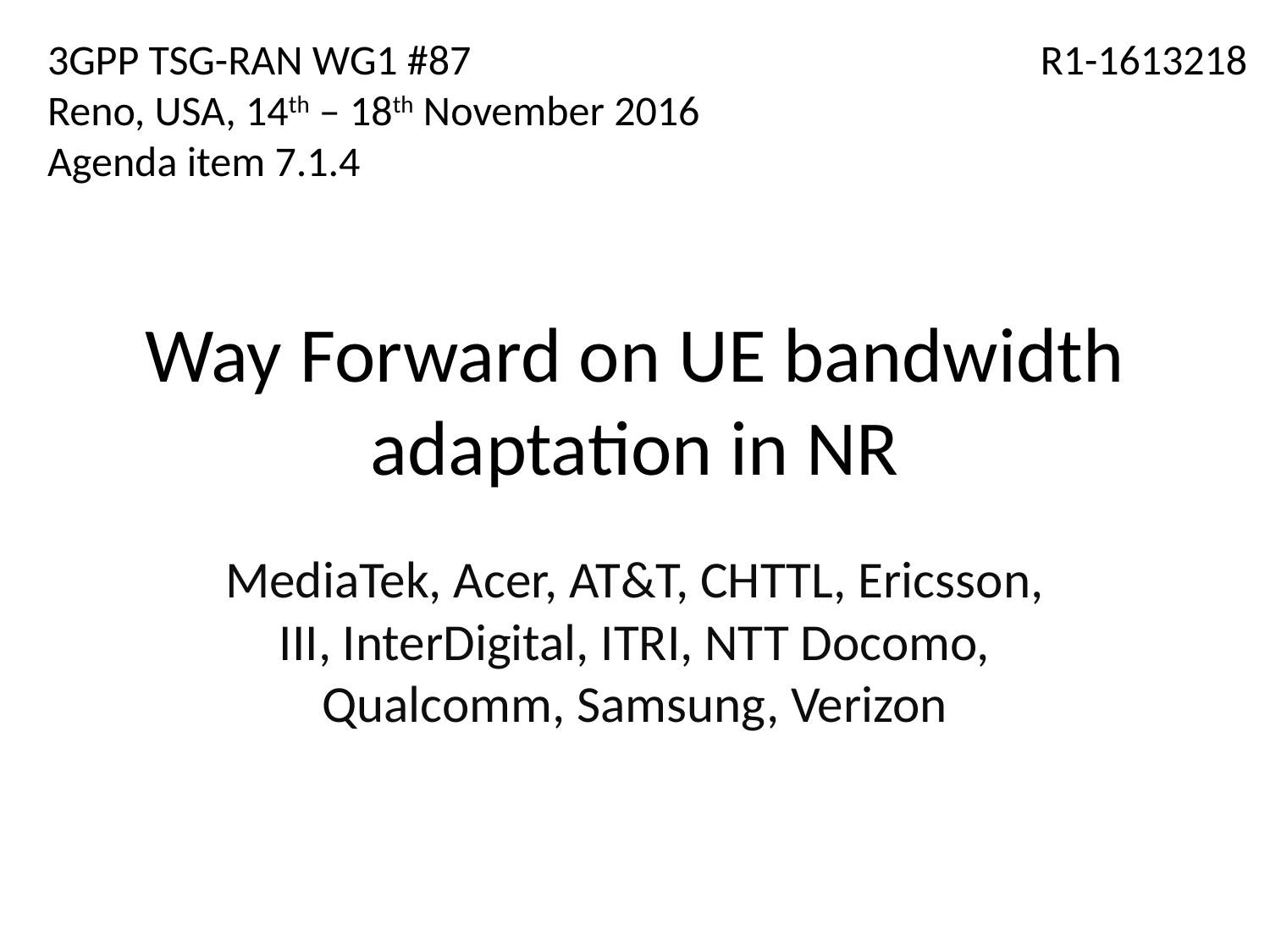

3GPP TSG-RAN WG1 #87
Reno, USA, 14th – 18th November 2016
Agenda item 7.1.4
R1-1613218
# Way Forward on UE bandwidth adaptation in NR
MediaTek, Acer, AT&T, CHTTL, Ericsson, III, InterDigital, ITRI, NTT Docomo, Qualcomm, Samsung, Verizon